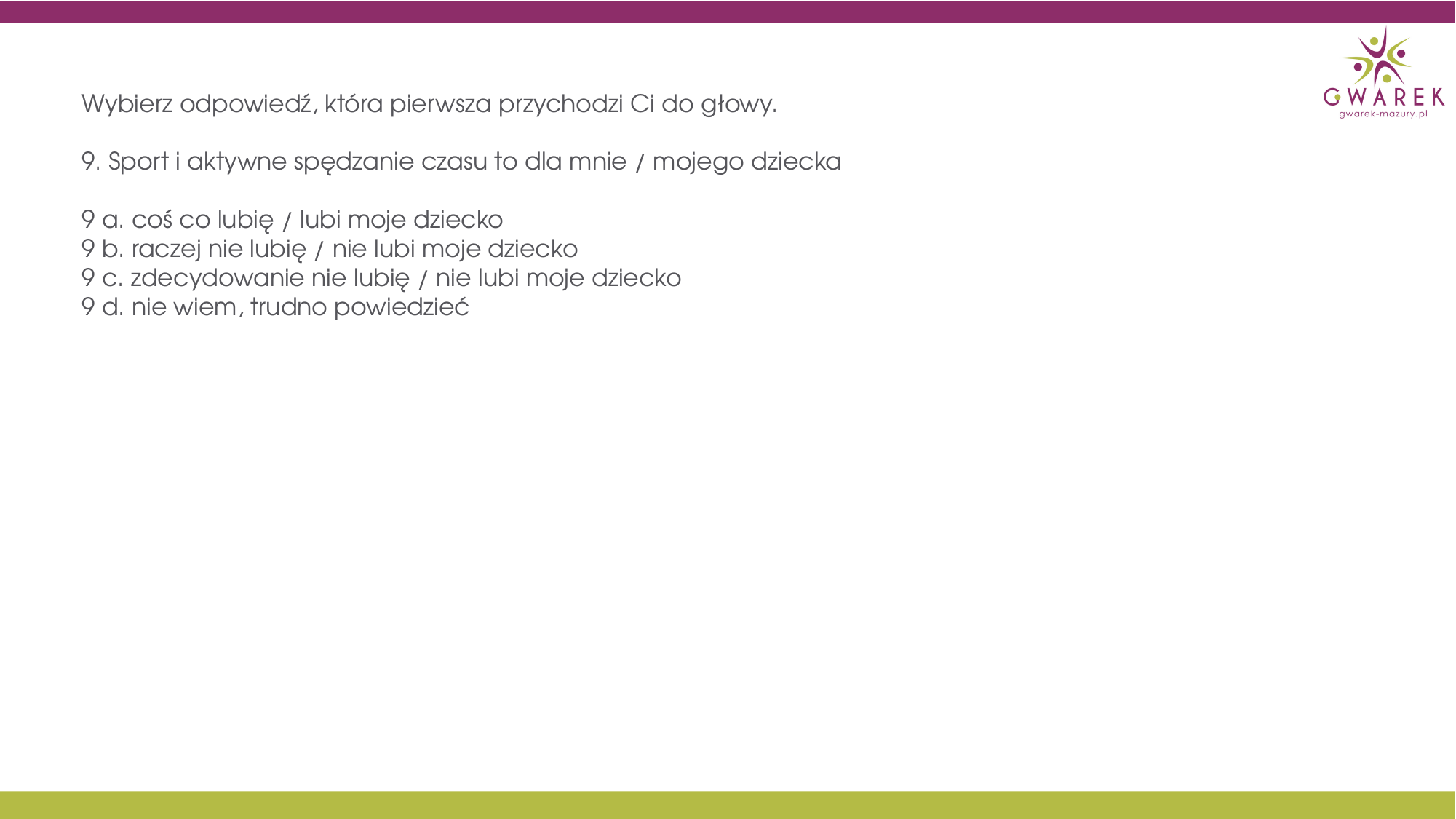

Wybierz odpowiedź, która pierwsza przychodzi Ci do głowy.

9. Sport i aktywne spędzanie czasu to dla mnie / mojego dziecka

9 a. coś co lubię / lubi moje dziecko
9 b. raczej nie lubię / nie lubi moje dziecko
9 c. zdecydowanie nie lubię / nie lubi moje dziecko
9 d. nie wiem, trudno powiedzieć